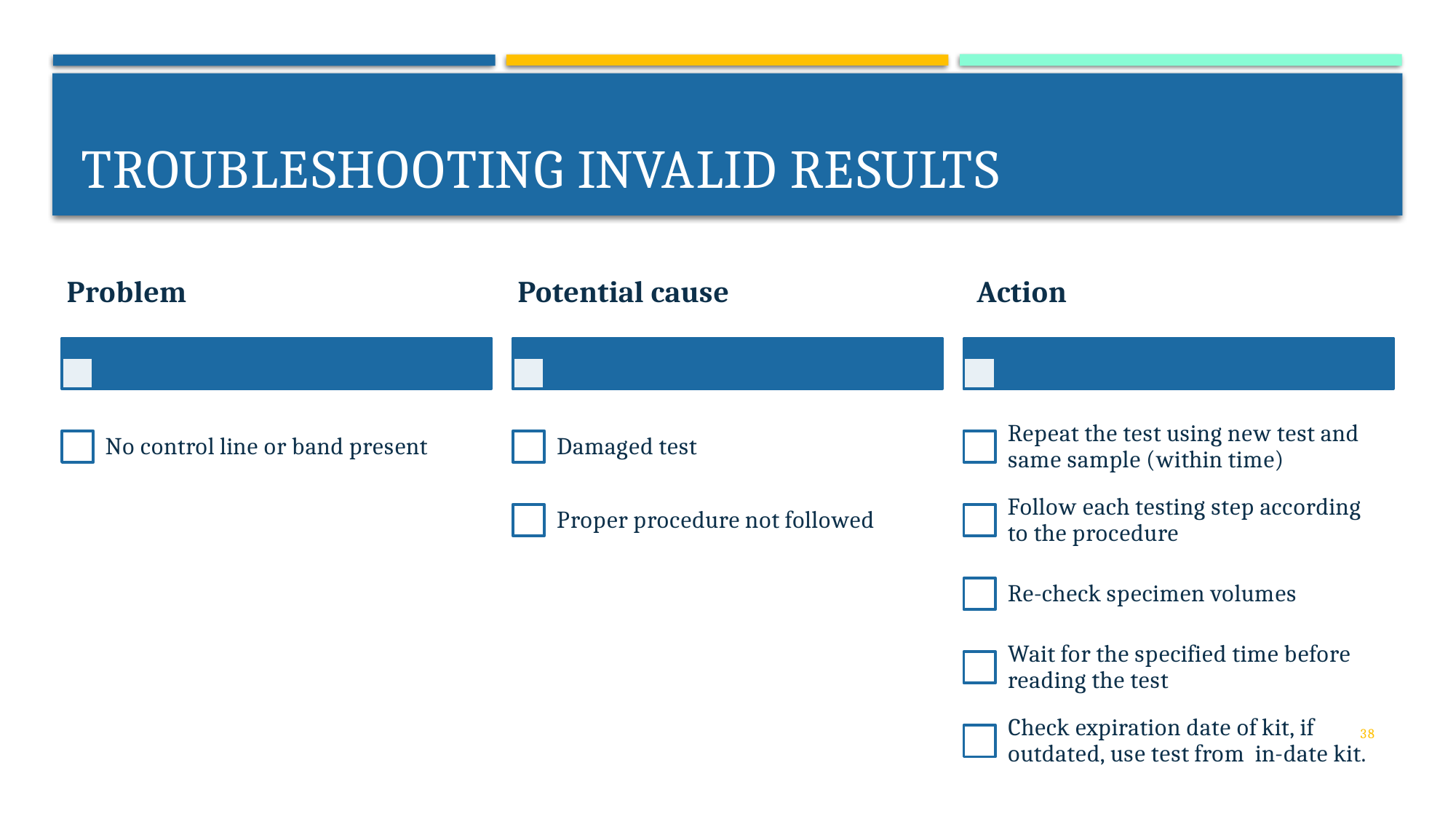

# Troubleshooting Invalid Results
Problem
No control line or band present
Potential cause
Damaged test
Proper procedure not followed
Action
Repeat the test using new test and same sample (within time)
Follow each testing step according to the procedure
Re-check specimen volumes
Wait for the specified time before reading the test
Check expiration date of kit, if outdated, use test from  in-date kit.
38